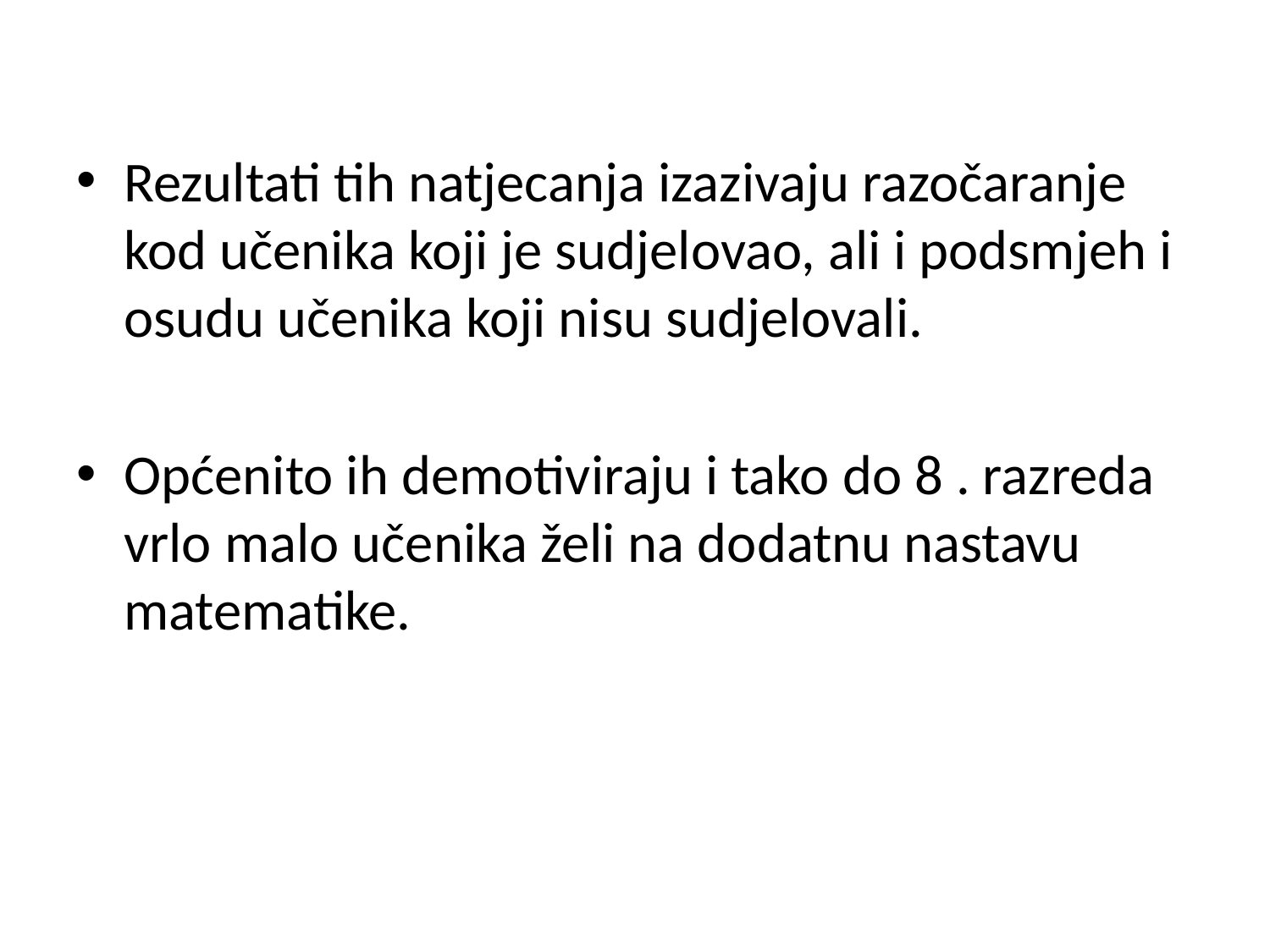

Rezultati tih natjecanja izazivaju razočaranje kod učenika koji je sudjelovao, ali i podsmjeh i osudu učenika koji nisu sudjelovali.

Općenito ih demotiviraju i tako do 8 . razreda vrlo malo učenika želi na dodatnu nastavu matematike.